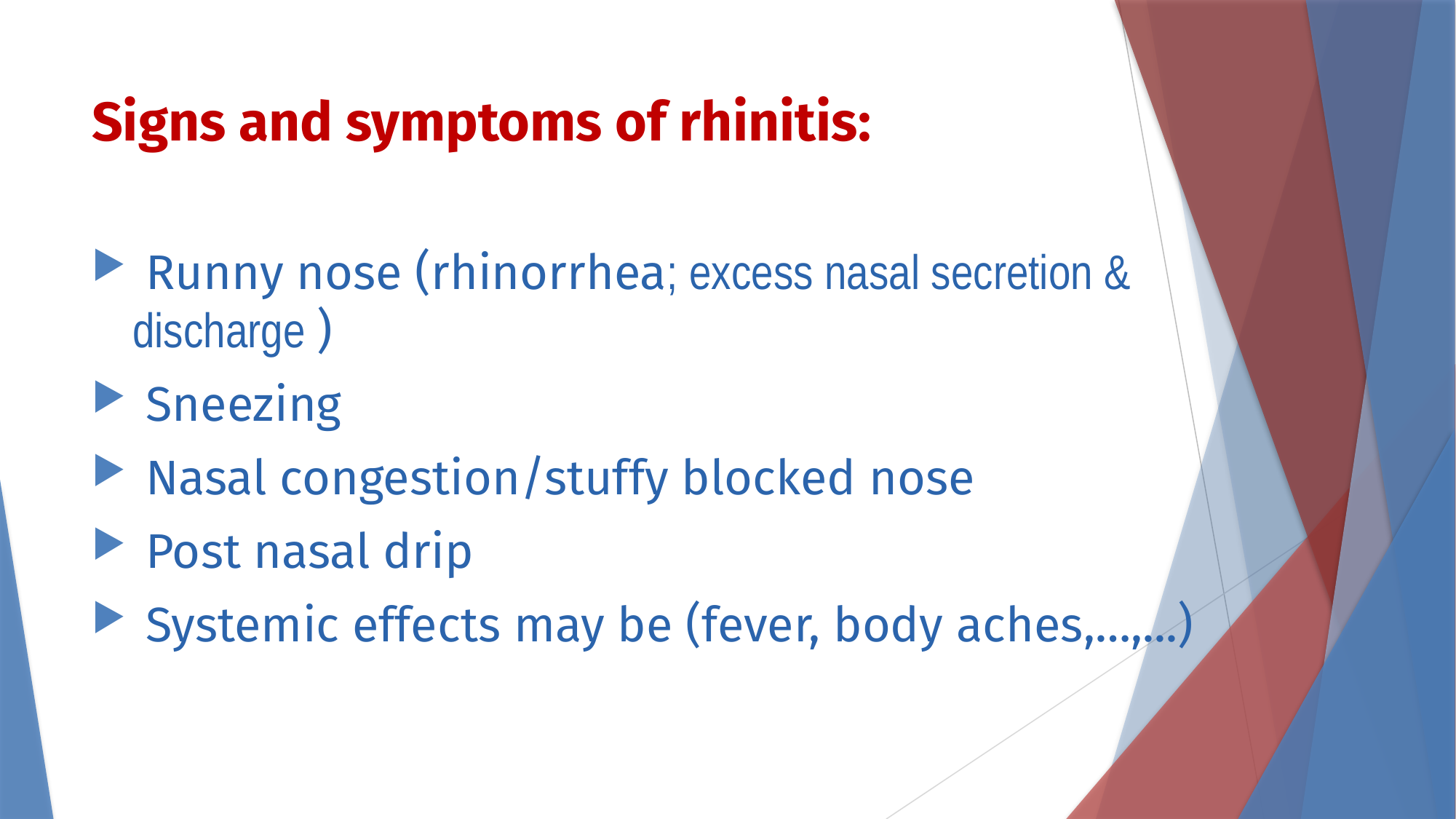

Signs and symptoms of rhinitis:

 Runny nose (rhinorrhea; excess nasal secretion & discharge )
 Sneezing
 Nasal congestion/stuffy blocked nose
 Post nasal drip
 Systemic effects may be (fever, body aches,…,...)